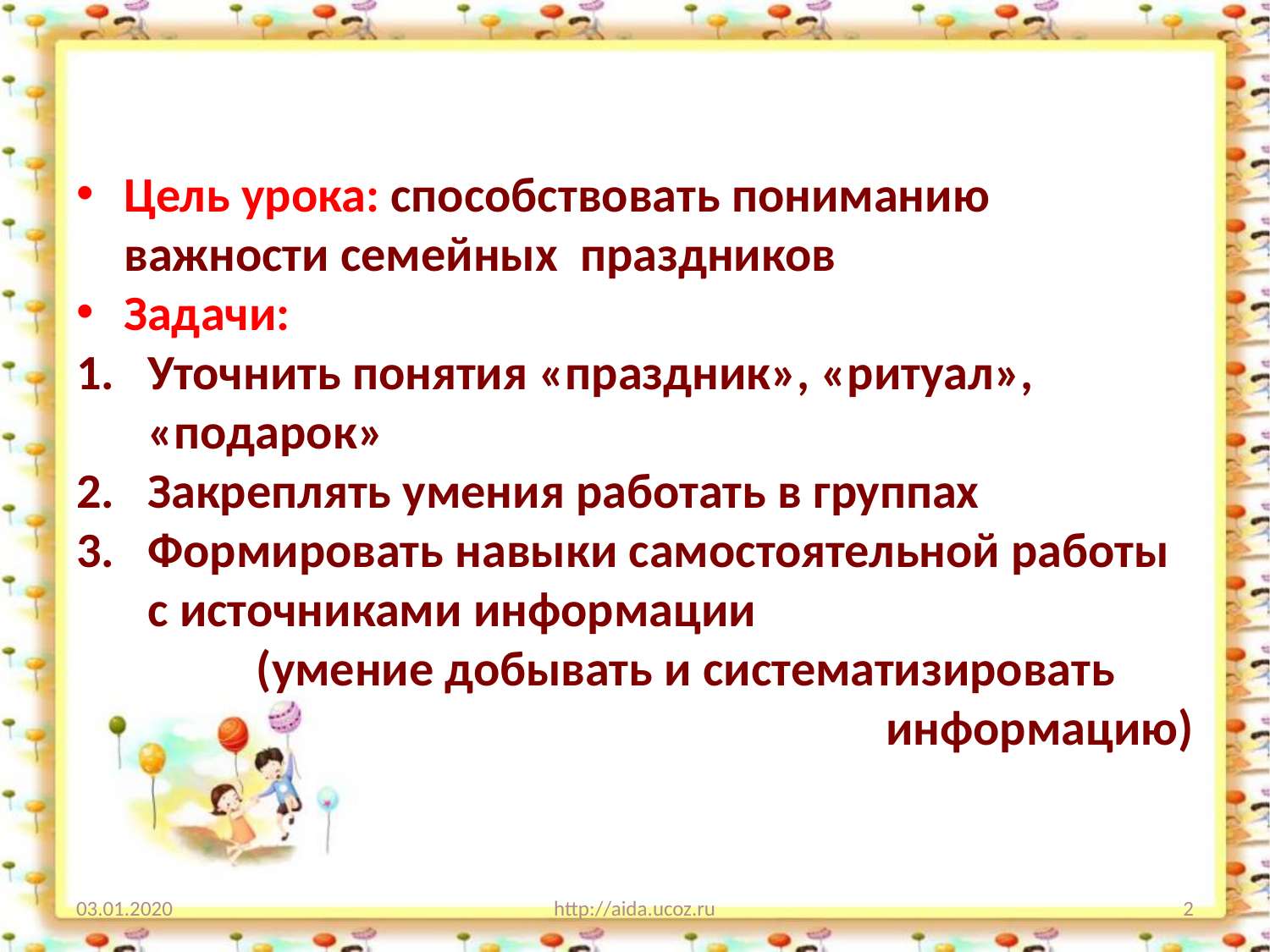

#
Цель урока: способствовать пониманию важности семейных  праздников
Задачи:
Уточнить понятия «праздник», «ритуал», «подарок»
Закреплять умения работать в группах
Формировать навыки самостоятельной работы с источниками информации
                (умение добывать и систематизировать                           информацию)

03.01.2020
http://aida.ucoz.ru
2